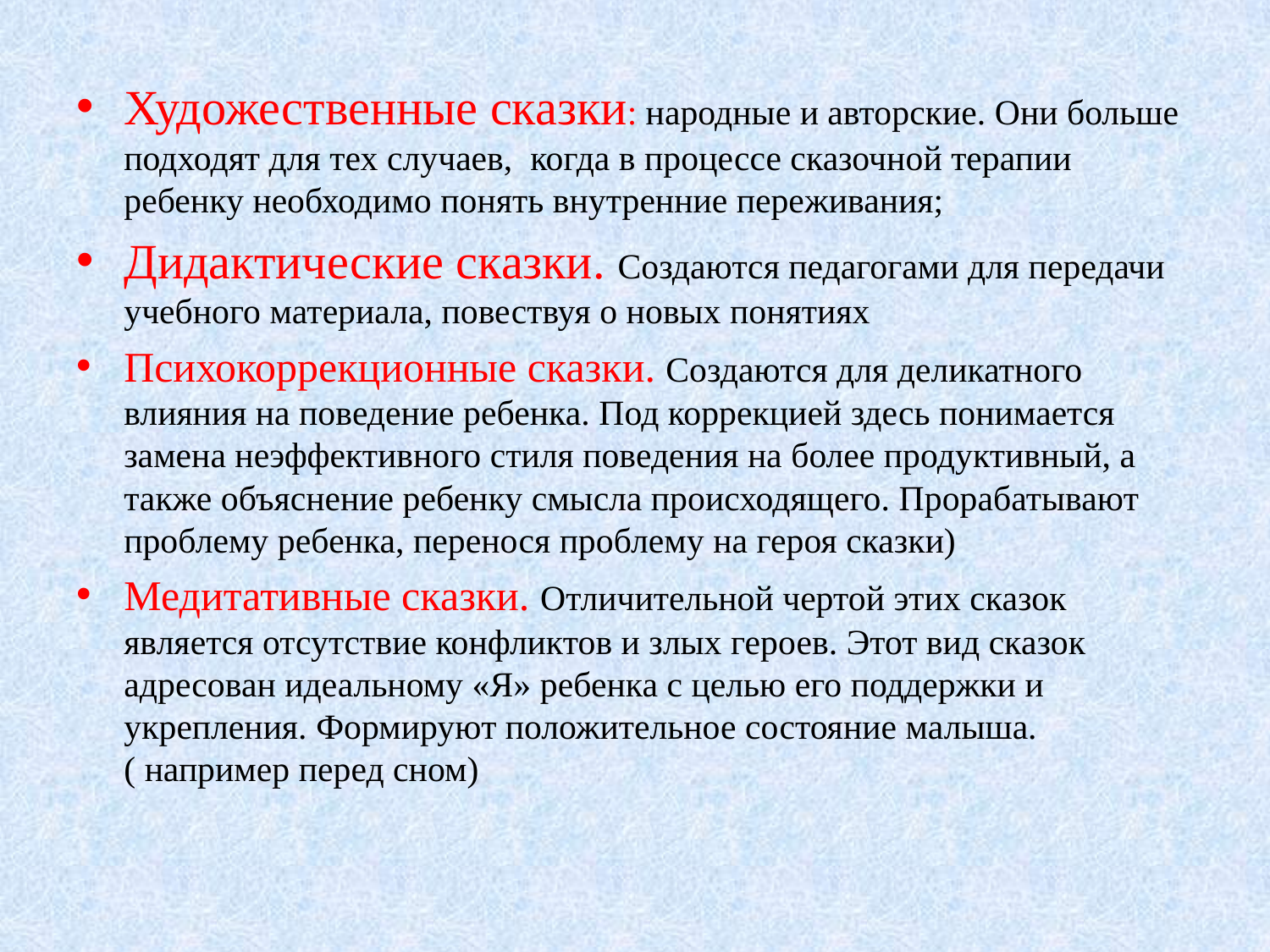

Художественные сказки: народные и авторские. Они больше подходят для тех случаев,  когда в процессе сказочной терапии ребенку необходимо понять внутренние переживания;
Дидактические сказки. Создаются педагогами для передачи учебного материала, повествуя о новых понятиях
Психокоррекционные сказки. Создаются для деликатного влияния на поведение ребенка. Под коррекцией здесь понимается замена неэффективного стиля поведения на более продуктивный, а также объяснение ребенку смысла происходящего. Прорабатывают проблему ребенка, перенося проблему на героя сказки)
Медитативные сказки. Отличительной чертой этих сказок является отсутствие конфликтов и злых героев. Этот вид сказок адресован идеальному «Я» ребенка с целью его поддержки и укрепления. Формируют положительное состояние малыша.( например перед сном)